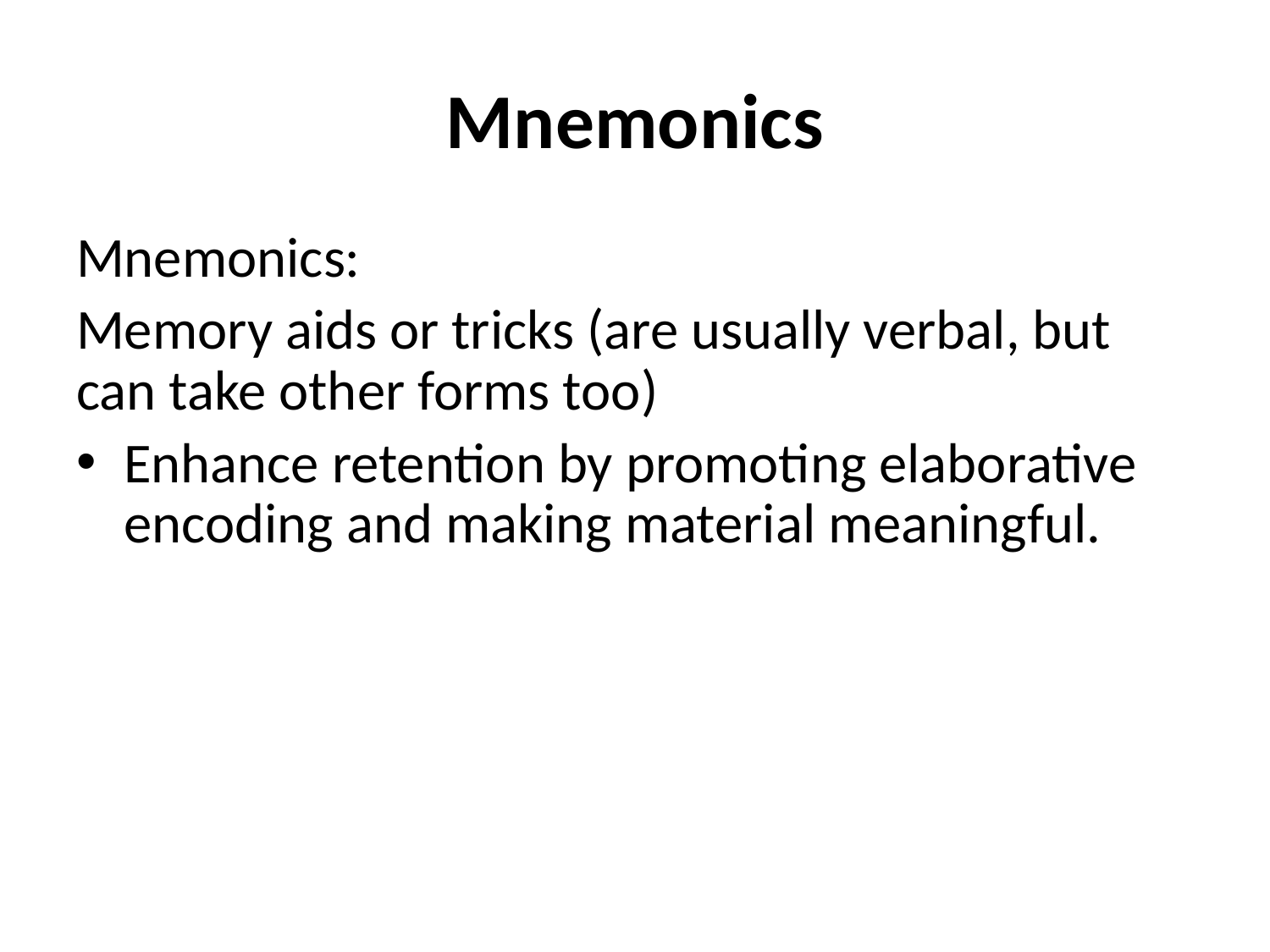

# Mnemonics
Mnemonics:
Memory aids or tricks (are usually verbal, but can take other forms too)
Enhance retention by promoting elaborative encoding and making material meaningful.